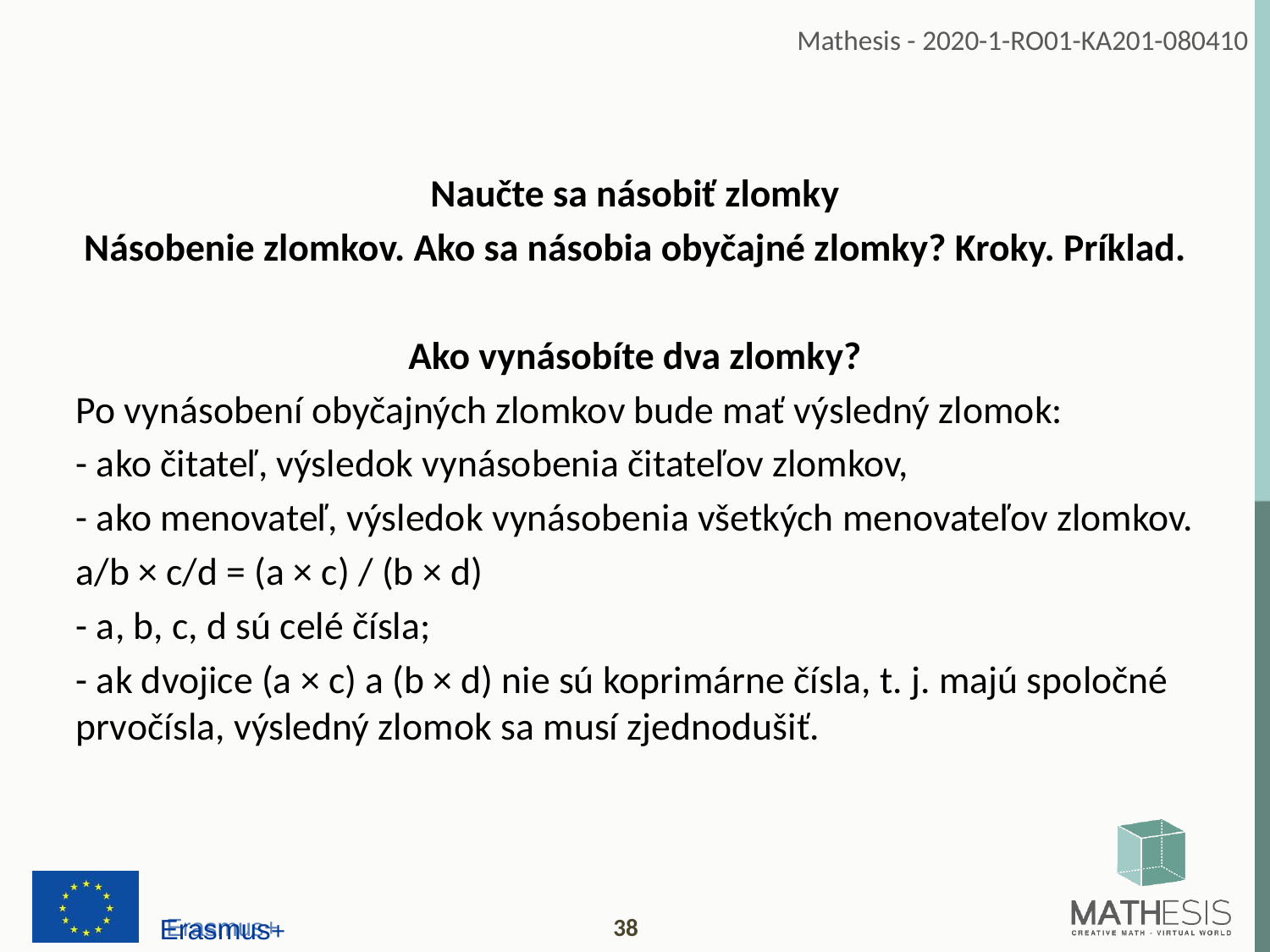

Naučte sa násobiť zlomky
Násobenie zlomkov. Ako sa násobia obyčajné zlomky? Kroky. Príklad.

Ako vynásobíte dva zlomky?
Po vynásobení obyčajných zlomkov bude mať výsledný zlomok:
- ako čitateľ, výsledok vynásobenia čitateľov zlomkov,
- ako menovateľ, výsledok vynásobenia všetkých menovateľov zlomkov.
a/b × c/d = (a × c) / (b × d)
- a, b, c, d sú celé čísla;
- ak dvojice (a × c) a (b × d) nie sú koprimárne čísla, t. j. majú spoločné prvočísla, výsledný zlomok sa musí zjednodušiť.